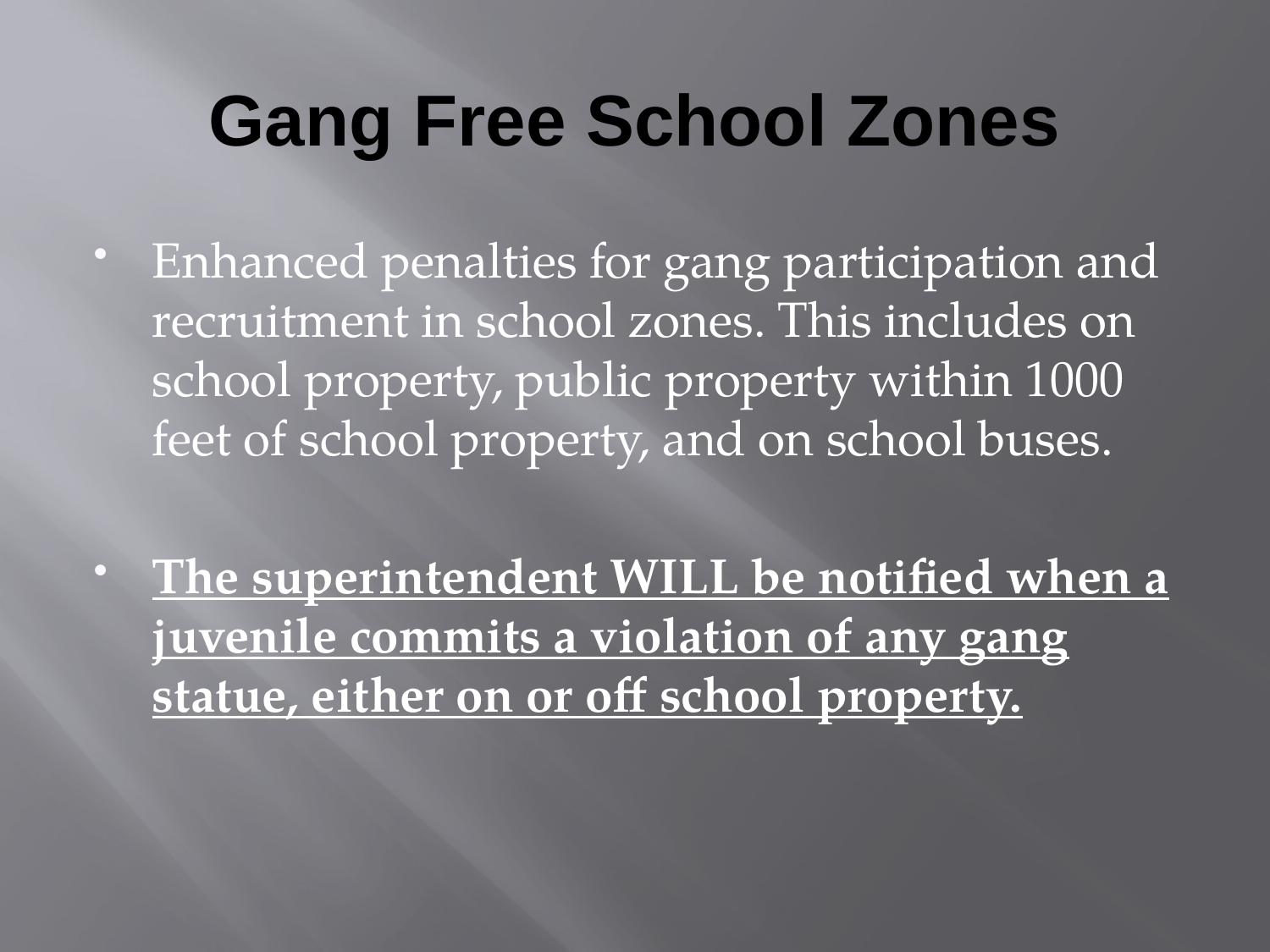

# Gang Free School Zones
Enhanced penalties for gang participation and recruitment in school zones. This includes on school property, public property within 1000 feet of school property, and on school buses.

The superintendent WILL be notified when a juvenile commits a violation of any gang statue, either on or off school property.